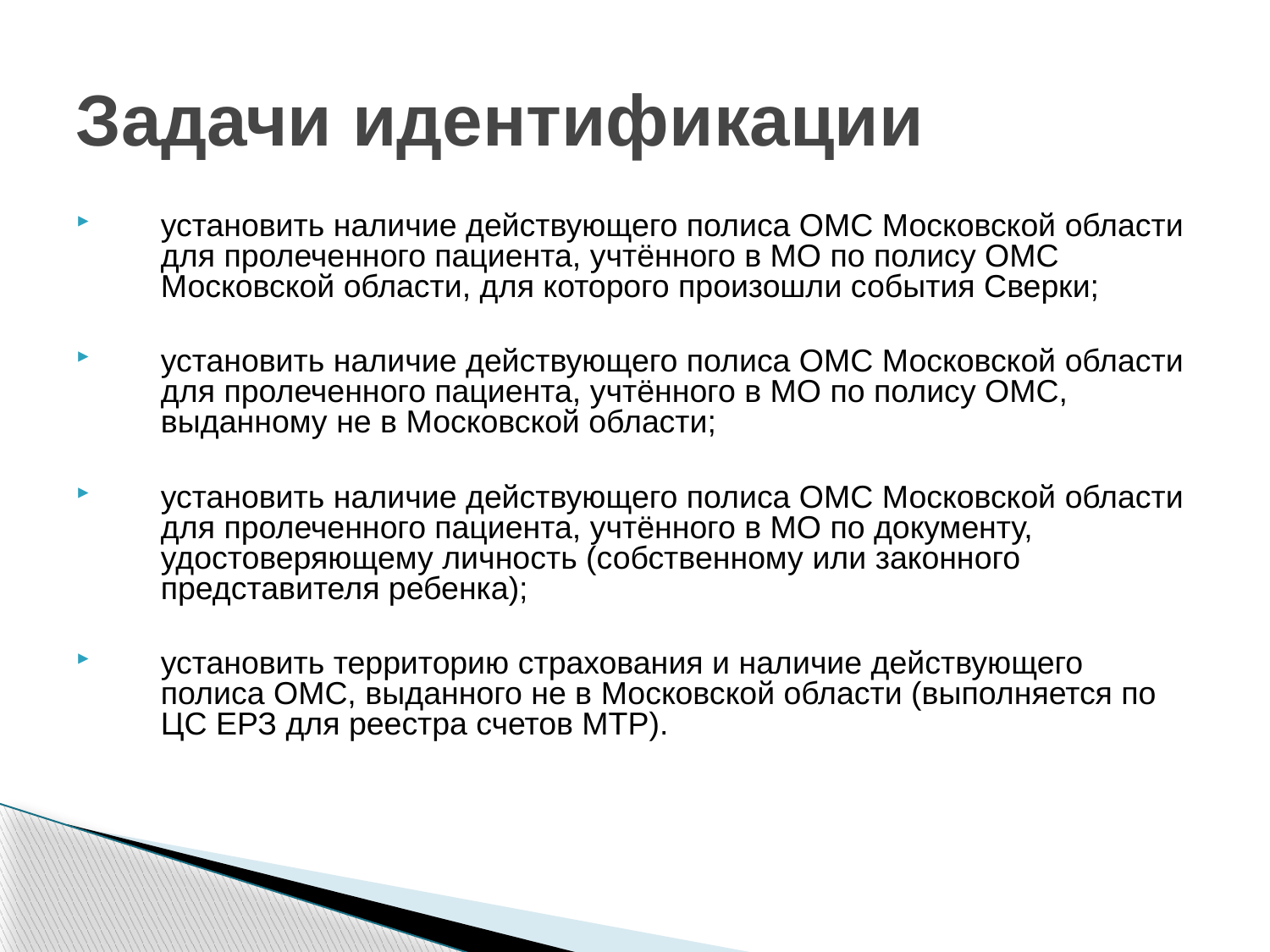

# Задачи идентификации
установить наличие действующего полиса ОМС Московской области для пролеченного пациента, учтённого в МО по полису ОМС Московской области, для которого произошли события Сверки;

установить наличие действующего полиса ОМС Московской области для пролеченного пациента, учтённого в МО по полису ОМС, выданному не в Московской области;

установить наличие действующего полиса ОМС Московской области для пролеченного пациента, учтённого в МО по документу, удостоверяющему личность (собственному или законного представителя ребенка);

установить территорию страхования и наличие действующего полиса ОМС, выданного не в Московской области (выполняется по ЦС ЕРЗ для реестра счетов МТР).